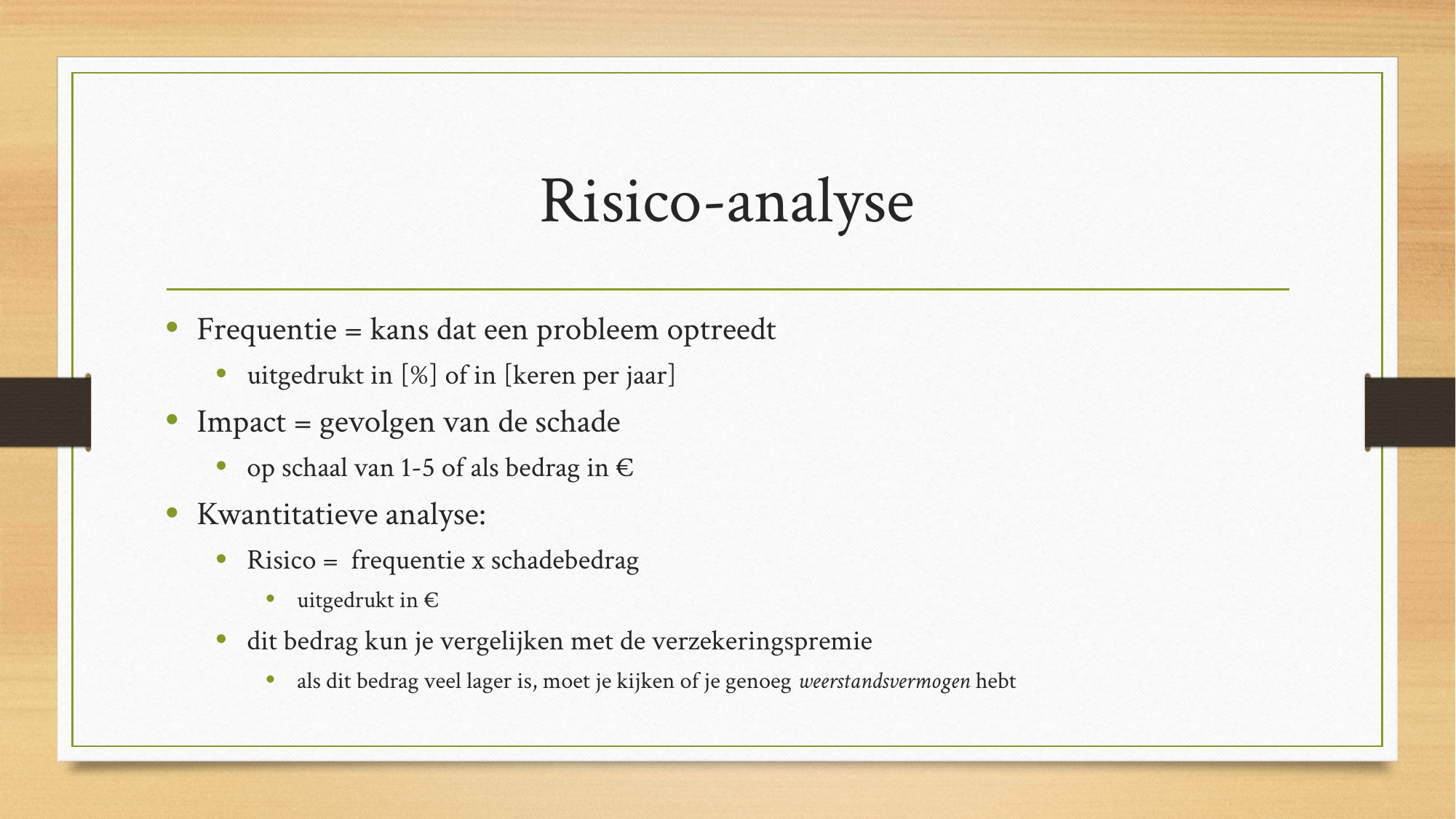

# Risico-analyse
Frequentie = kans dat een probleem optreedt
uitgedrukt in [%] of in [keren per jaar]
Impact = gevolgen van de schade
op schaal van 1-5 of als bedrag in €
Kwantitatieve analyse:
Risico =  frequentie x schadebedrag
uitgedrukt in €
dit bedrag kun je vergelijken met de verzekeringspremie
als dit bedrag veel lager is, moet je kijken of je genoeg weerstandsvermogen hebt